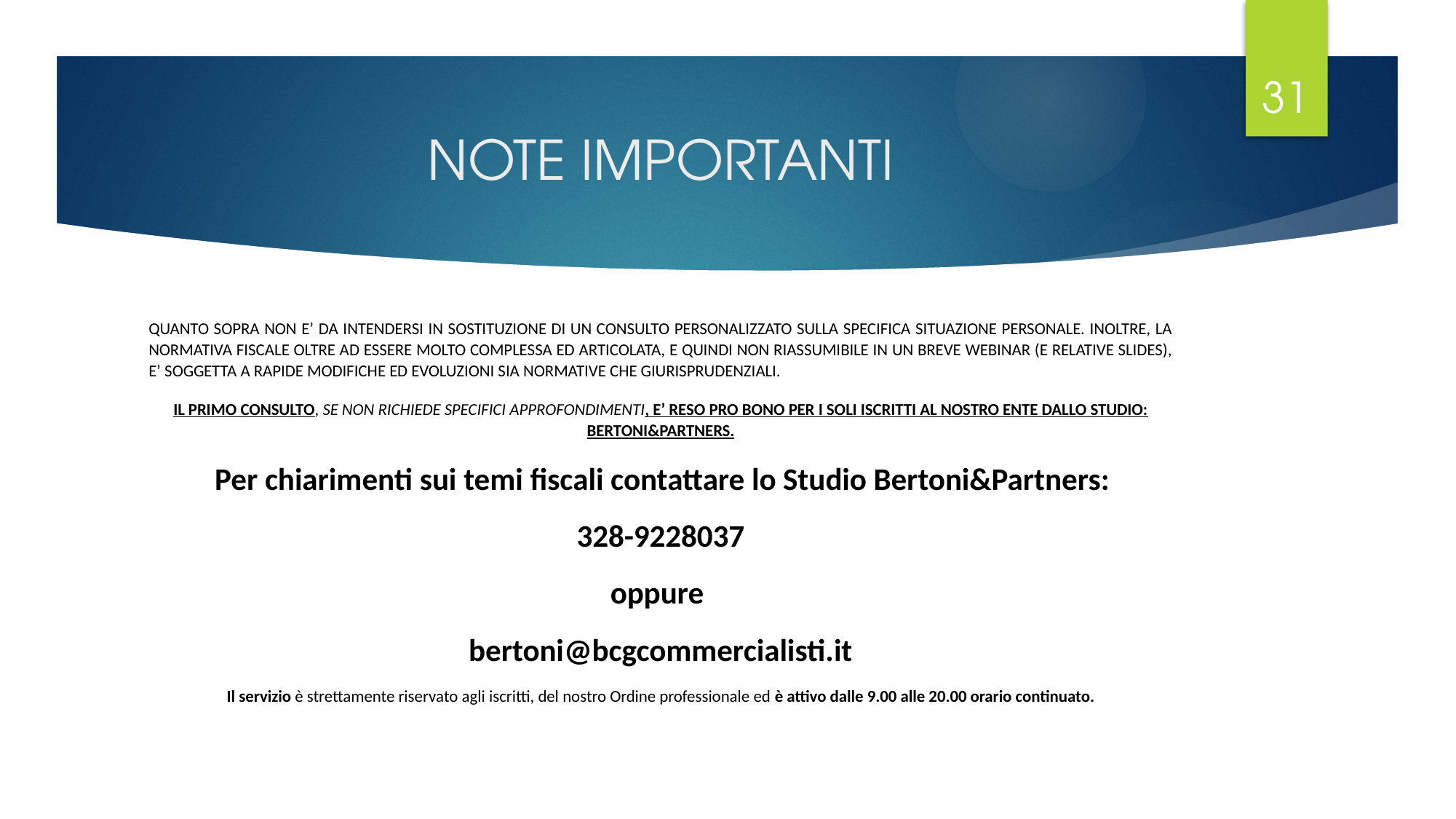

31
# NOTE IMPORTANTI
QUANTO SOPRA NON E’ DA INTENDERSI IN SOSTITUZIONE DI UN CONSULTO PERSONALIZZATO SULLA SPECIFICA SITUAZIONE PERSONALE. INOLTRE, LA NORMATIVA FISCALE OLTRE AD ESSERE MOLTO COMPLESSA ED ARTICOLATA, E QUINDI NON RIASSUMIBILE IN UN BREVE WEBINAR (E RELATIVE SLIDES), E’ SOGGETTA A RAPIDE MODIFICHE ED EVOLUZIONI SIA NORMATIVE CHE GIURISPRUDENZIALI.
IL PRIMO CONSULTO, SE NON RICHIEDE SPECIFICI APPROFONDIMENTI, E’ RESO PRO BONO PER I SOLI ISCRITTI AL NOSTRO ENTE DALLO STUDIO: BERTONI&PARTNERS.
 Per chiarimenti sui temi fiscali contattare lo Studio Bertoni&Partners:
328-9228037
oppure
bertoni@bcgcommercialisti.it
Il servizio è strettamente riservato agli iscritti, del nostro Ordine professionale ed è attivo dalle 9.00 alle 20.00 orario continuato.